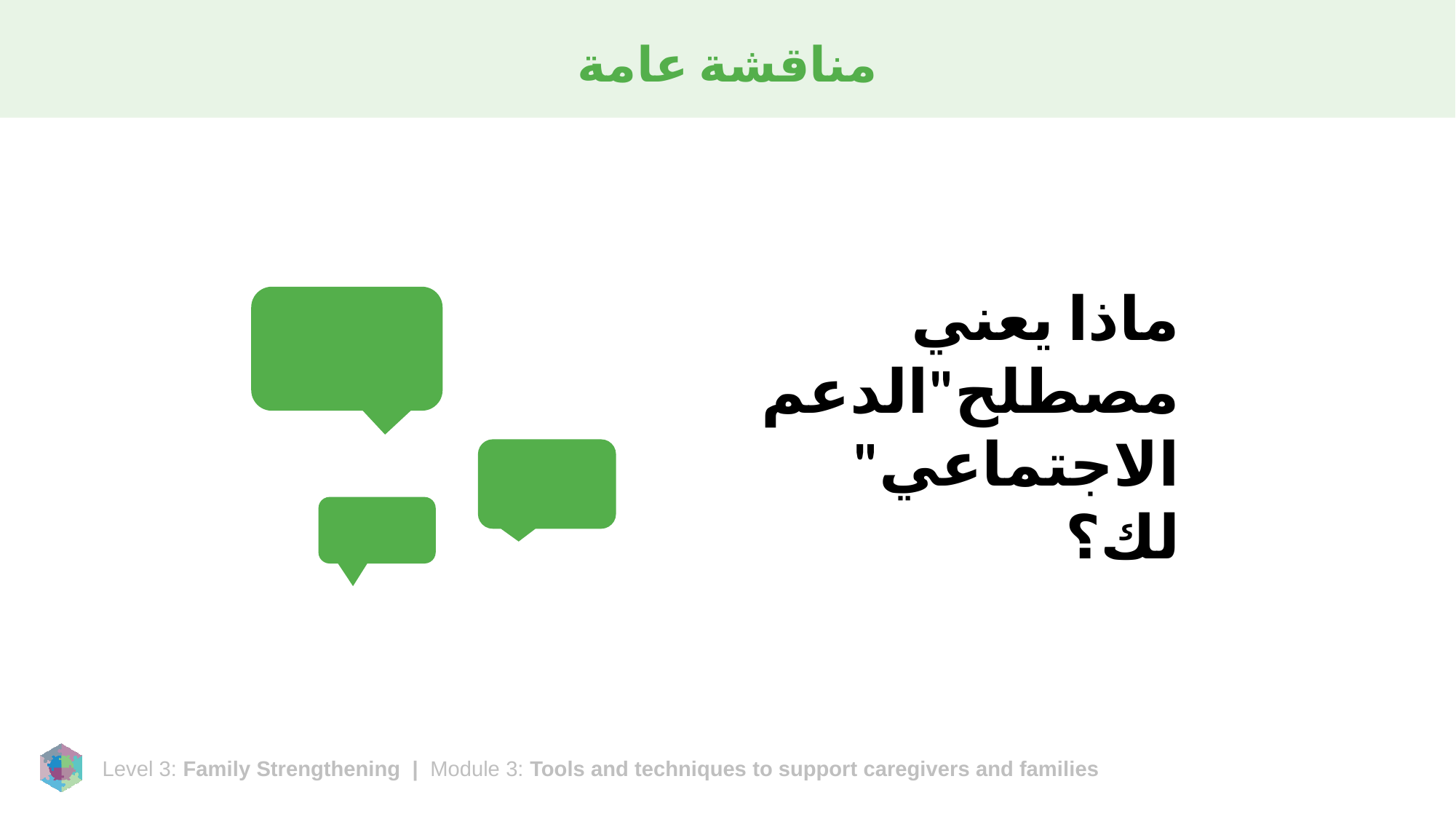

# مناقشة عامة
ماذا يعني  مصطلح"الدعم الاجتماعي" لك؟